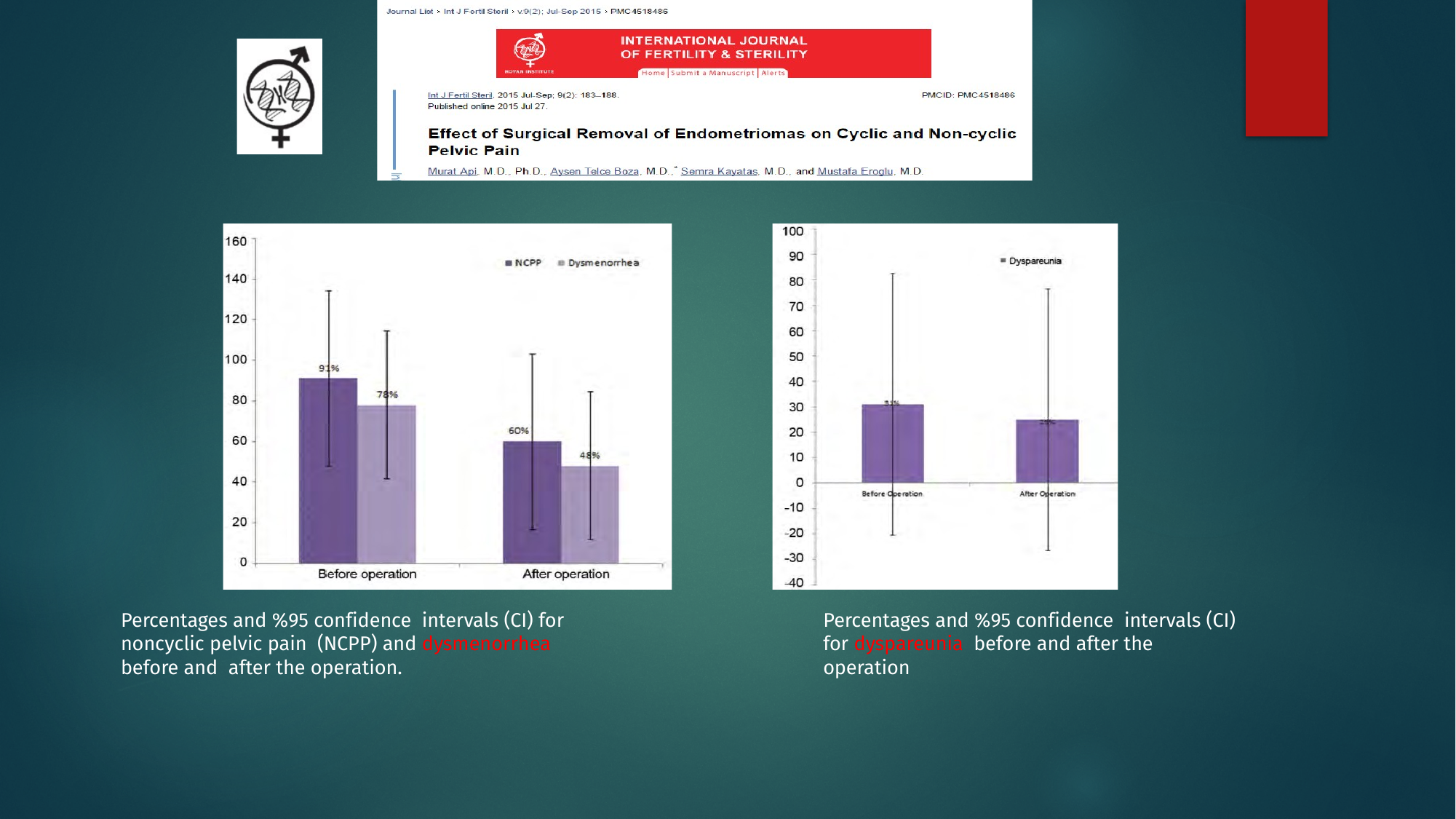

Percentages and %95 confidence  intervals (CI) for noncyclic pelvic pain  (NCPP) and dysmenorrhea before and  after the operation.
Percentages and %95 confidence  intervals (CI) for dyspareunia  before and after the operation